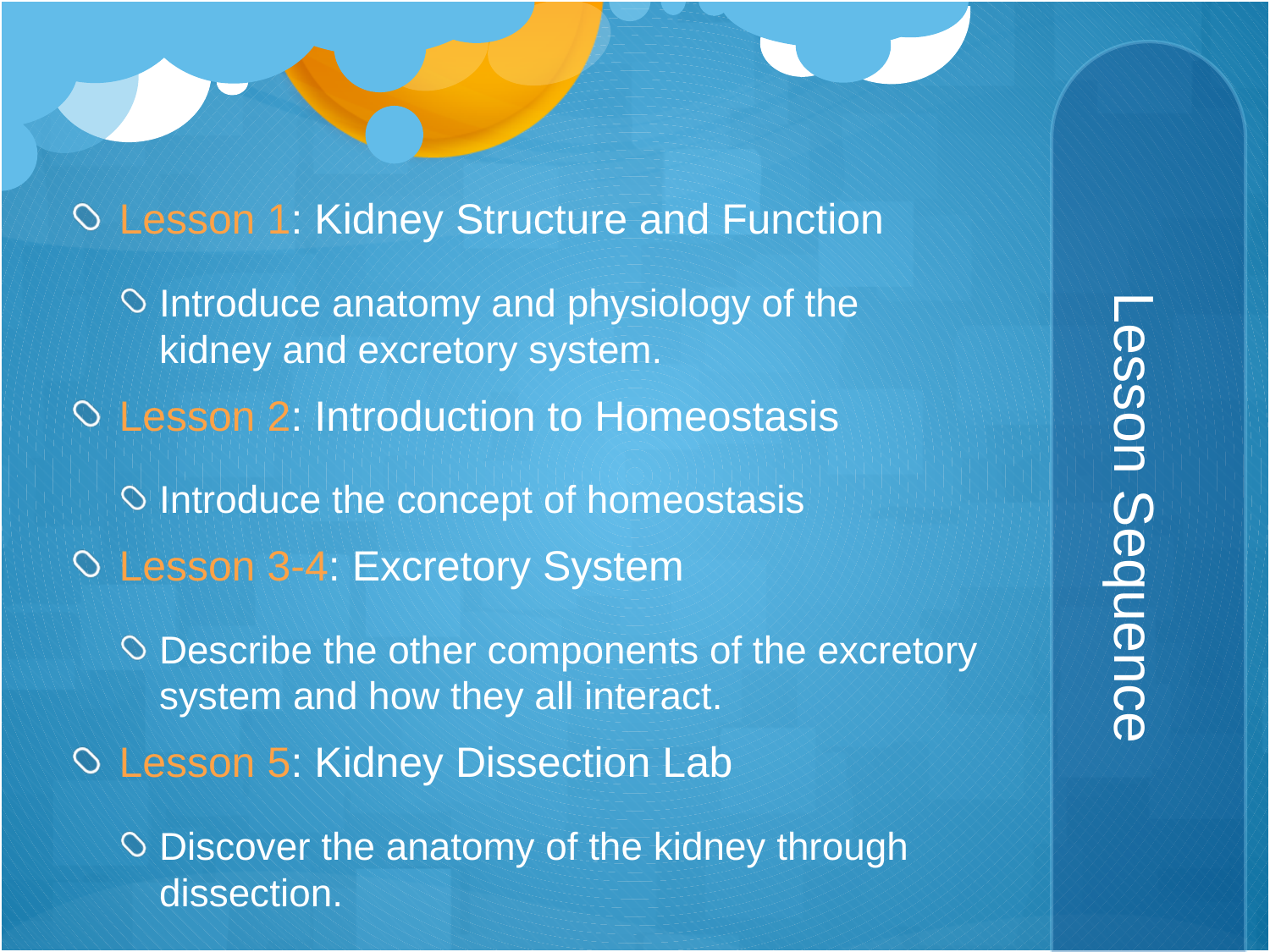

Lesson 1: Kidney Structure and Function
Introduce anatomy and physiology of the kidney and excretory system.
Lesson 2: Introduction to Homeostasis
Introduce the concept of homeostasis
Lesson 3-4: Excretory System
Describe the other components of the excretory system and how they all interact.
Lesson 5: Kidney Dissection Lab
Discover the anatomy of the kidney through dissection.
# Lesson Sequence